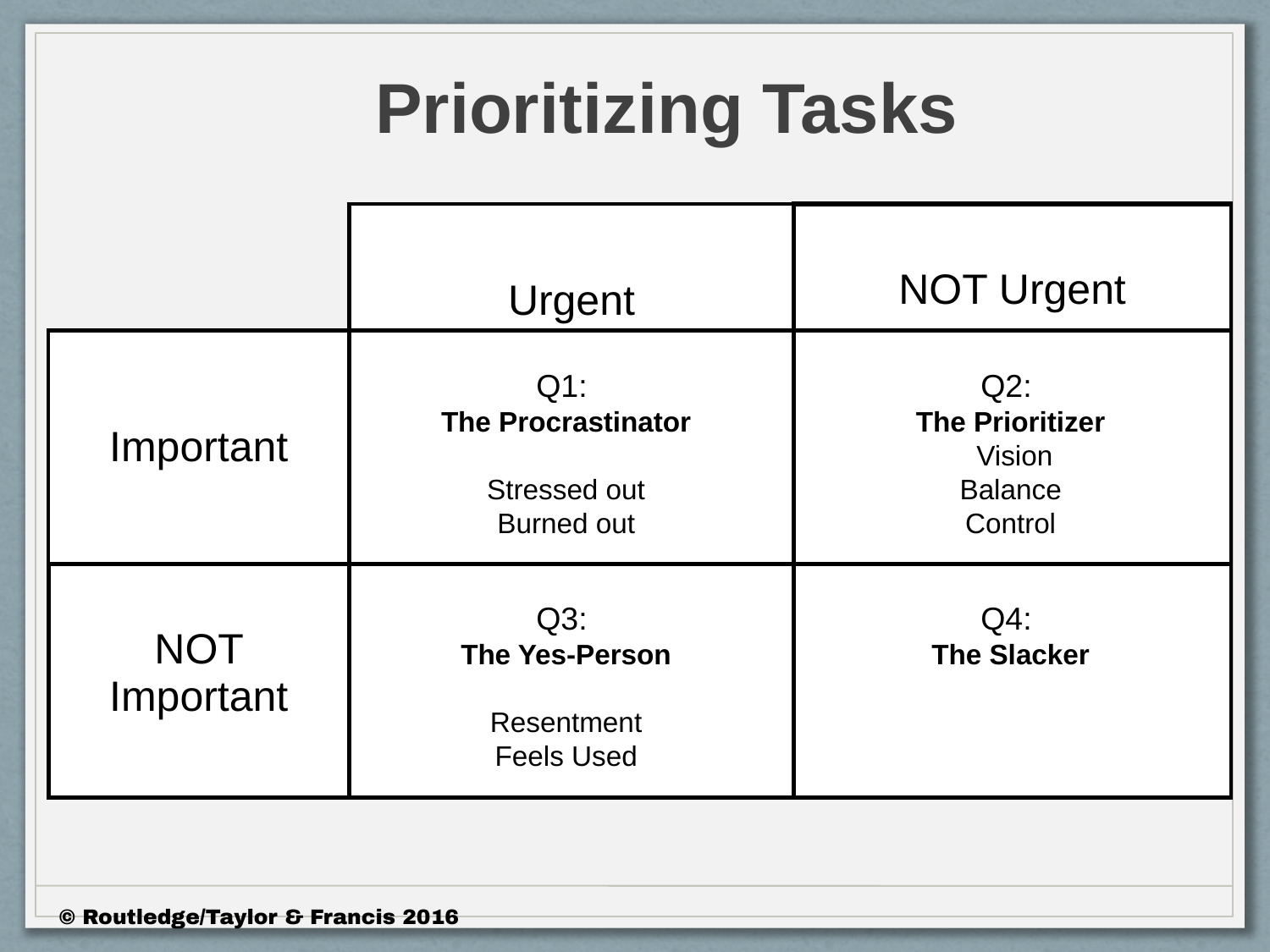

Prioritizing Tasks
|  | Urgent | NOT Urgent |
| --- | --- | --- |
| Important |  |  |
| NOT Important |  |  |
Q1:
The Procrastinator

Stressed out
Burned out
Q2:
The Prioritizer
 Vision
Balance
Control
Q3:
The Yes-Person

Resentment
Feels Used
Q4:
The Slacker

© Routledge/Taylor & Francis 2016